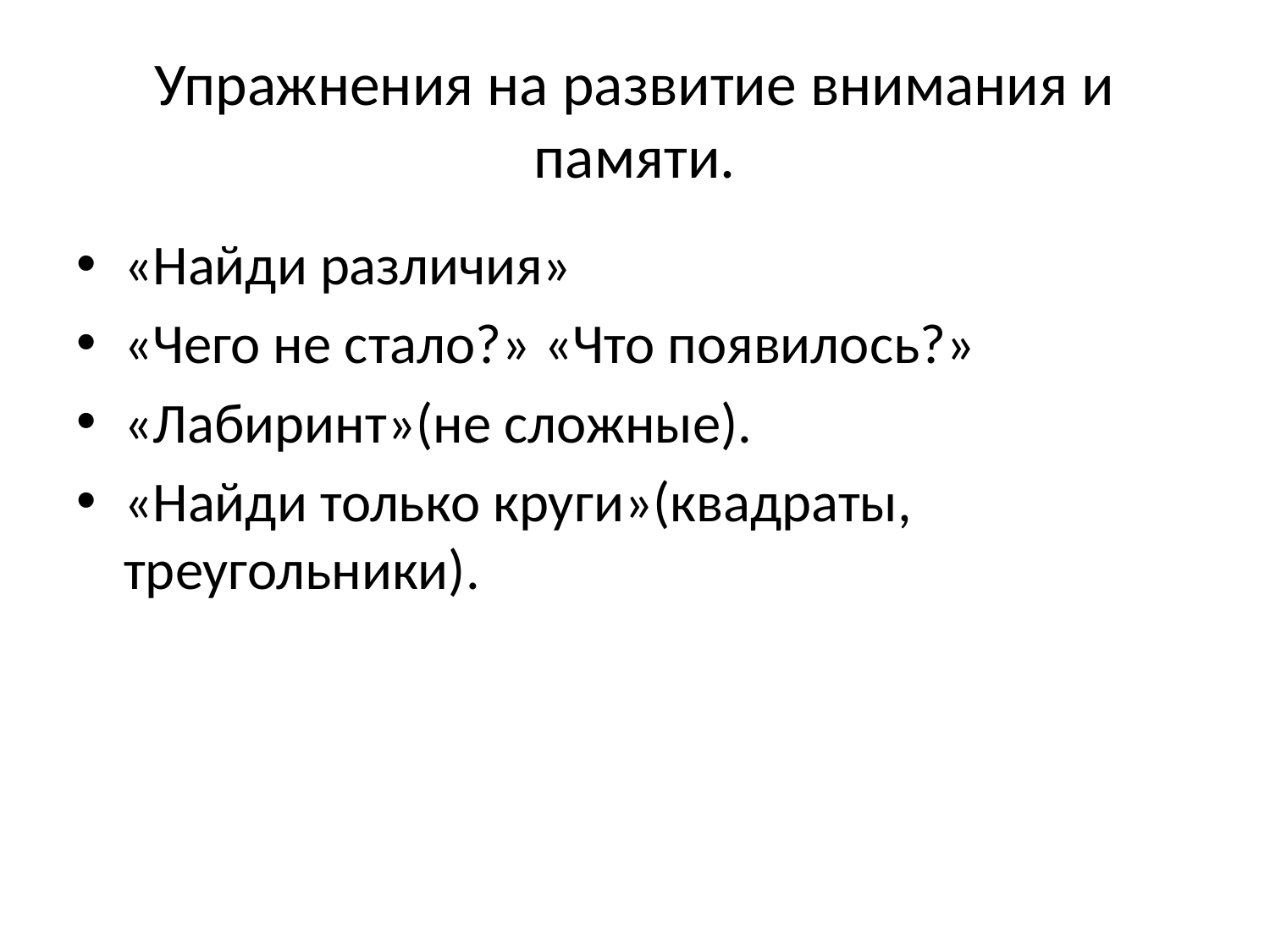

# Упражнения на развитие внимания и памяти.
«Найди различия»
«Чего не стало?» «Что появилось?»
«Лабиринт»(не сложные).
«Найди только круги»(квадраты, треугольники).